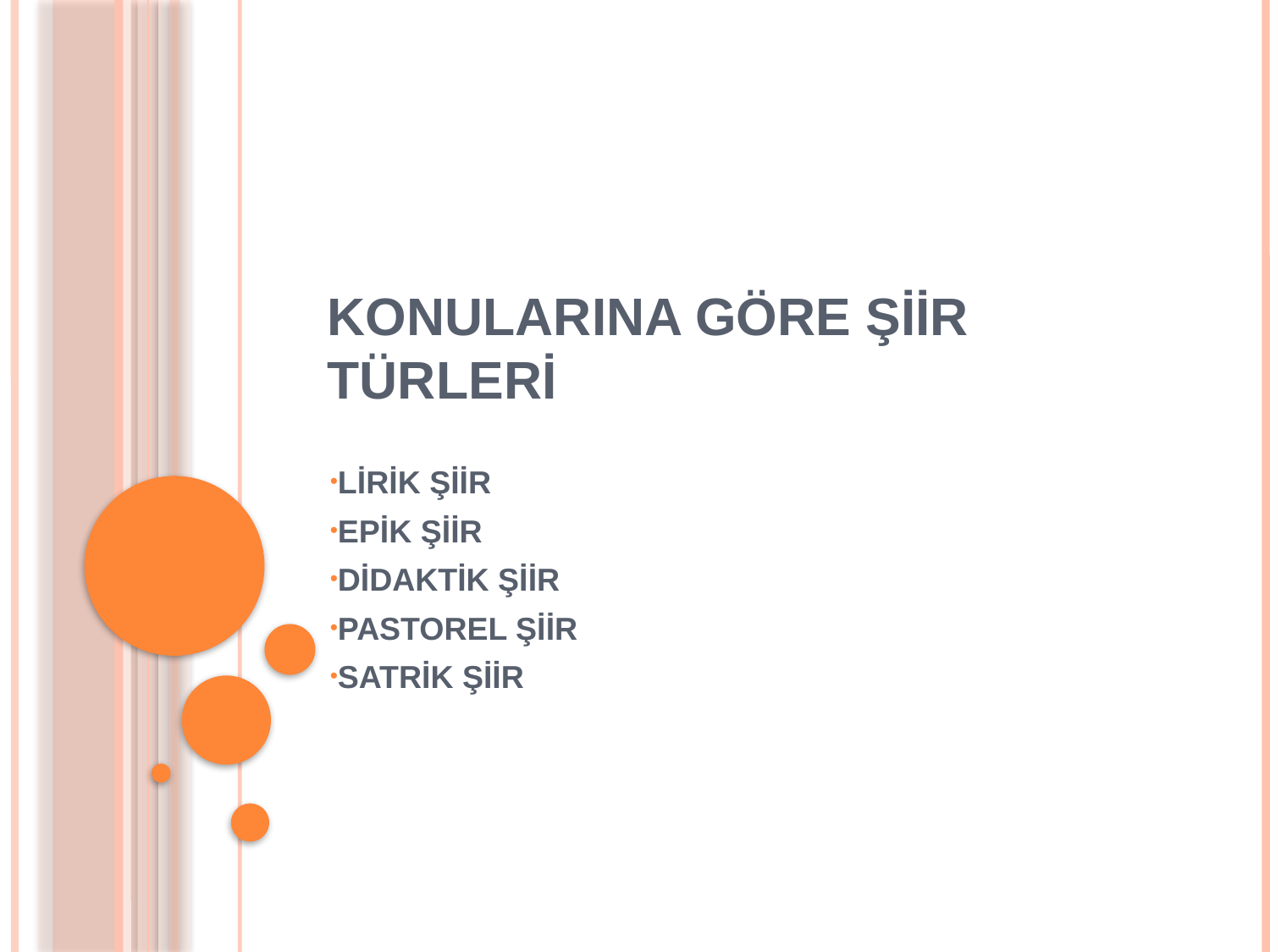

# KONULARINA GÖRE ŞİİR TÜRLERİ
LİRİK ŞİİR
EPİK ŞİİR
DİDAKTİK ŞİİR
PASTOREL ŞİİR
SATRİK ŞİİR